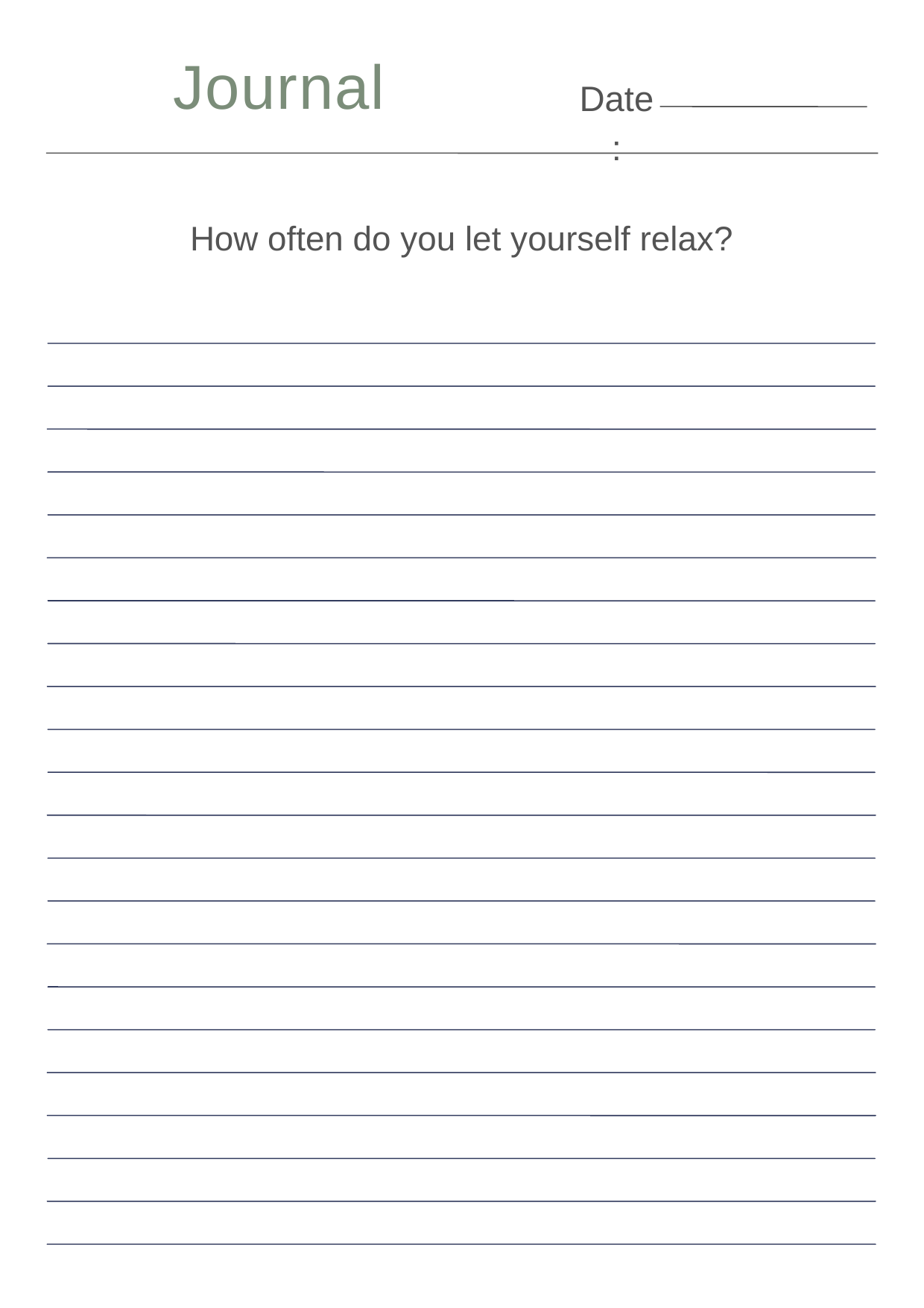

Journal
Date:

How often do you let yourself relax?